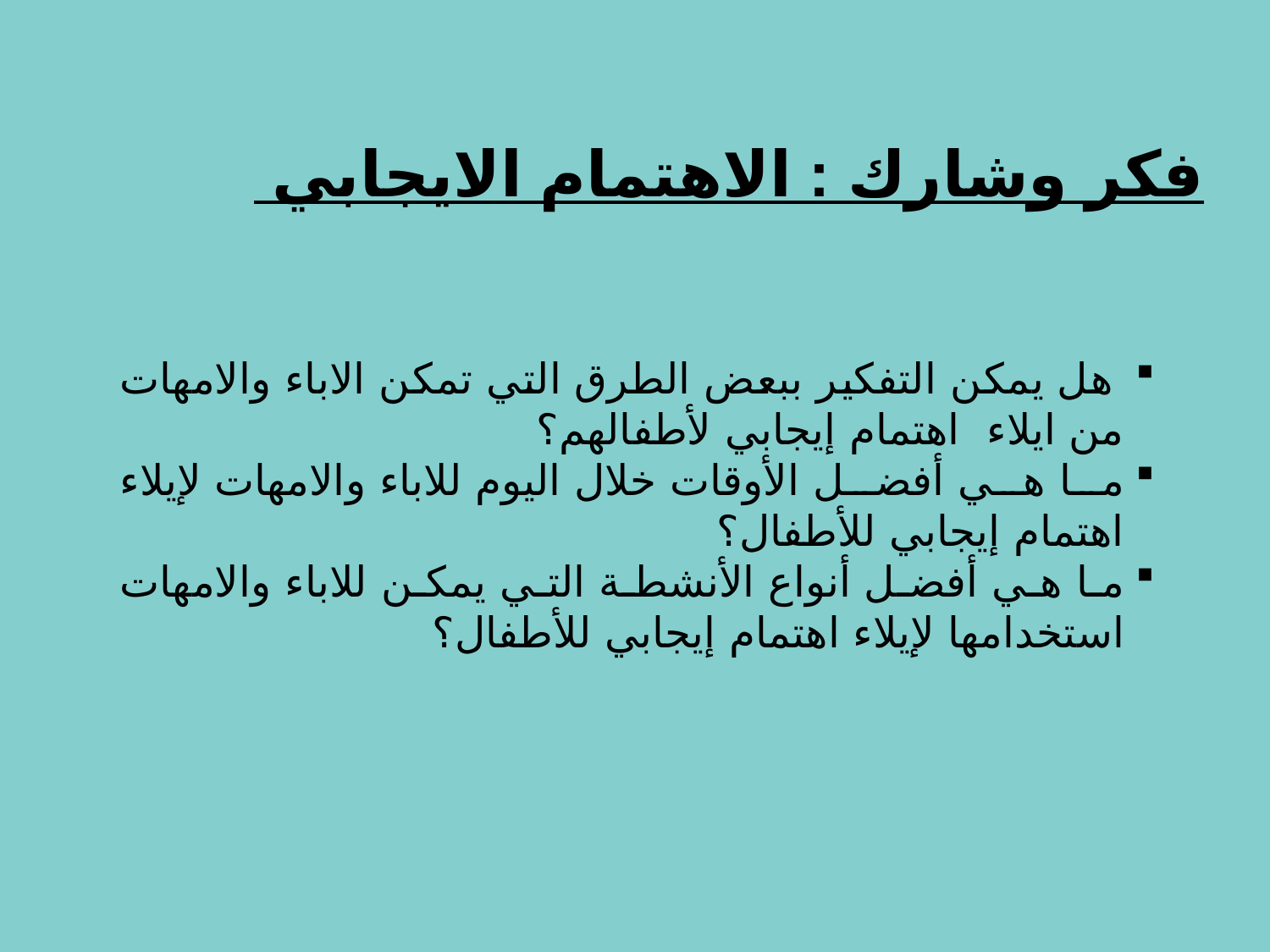

# فكر وشارك : الاهتمام الايجابي
 هل يمكن التفكير ببعض الطرق التي تمكن الاباء والامهات من ايلاء  اهتمام إيجابي لأطفالهم؟
ما هي أفضل الأوقات خلال اليوم للاباء والامهات لإيلاء اهتمام إيجابي للأطفال؟
ما هي أفضل أنواع الأنشطة التي يمكن للاباء والامهات استخدامها لإيلاء اهتمام إيجابي للأطفال؟